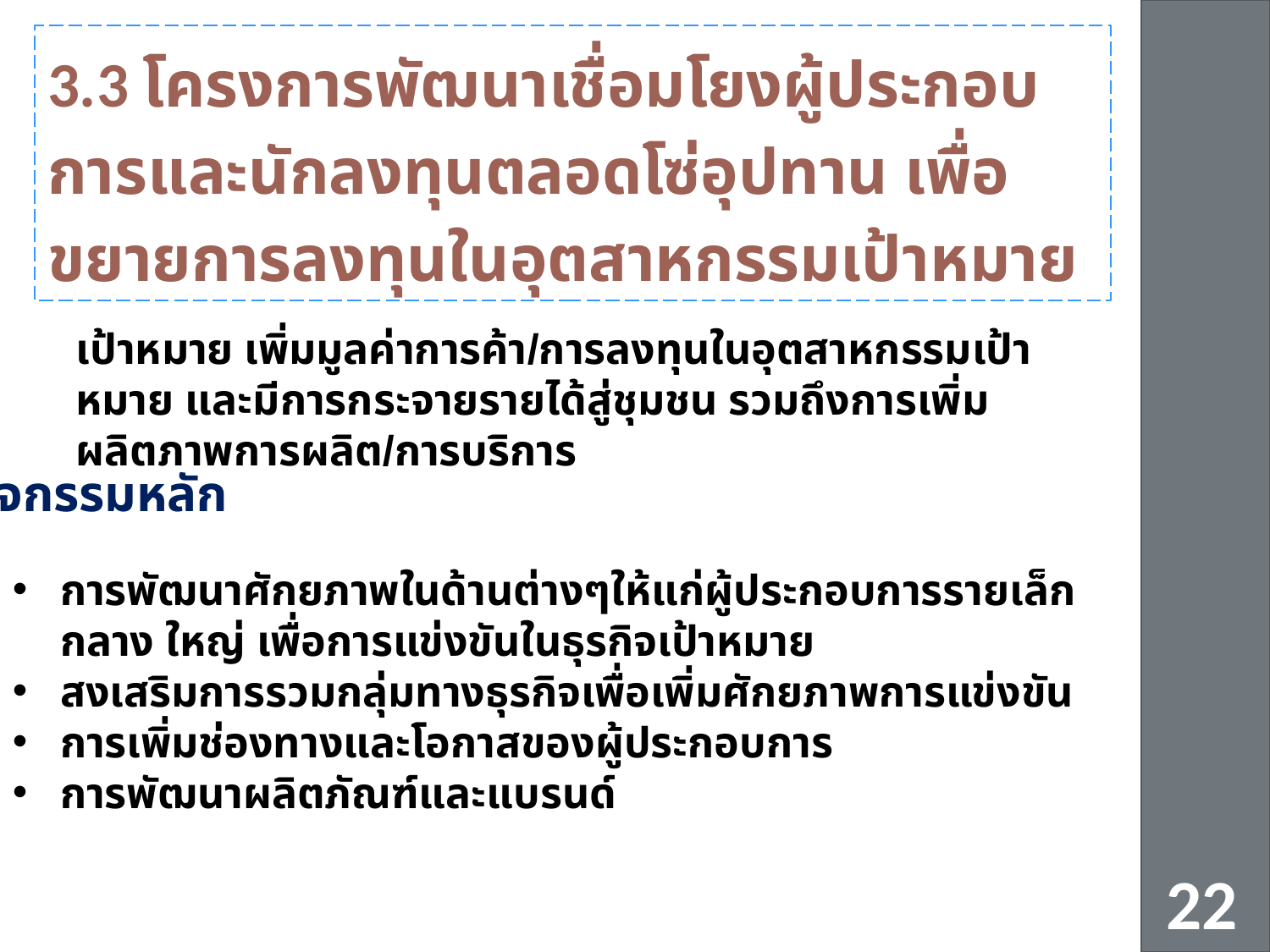

Flagship
project
3.3 โครงการพัฒนาเชื่อมโยงผู้ประกอบการและนักลงทุนตลอดโซ่อุปทาน เพื่อขยายการลงทุนในอุตสาหกรรมเป้าหมาย
	เป้าหมาย เพิ่มมูลค่าการค้า/การลงทุนในอุตสาหกรรมเป้าหมาย และมีการกระจายรายได้สู่ชุมชน รวมถึงการเพิ่มผลิตภาพการผลิต/การบริการ
กิจกรรม
กิจกรรมหลัก

การพัฒนาศักยภาพในด้านต่างๆให้แก่ผู้ประกอบการรายเล็ก กลาง ใหญ่ เพื่อการแข่งขันในธุรกิจเป้าหมาย
สงเสริมการรวมกลุ่มทางธุรกิจเพื่อเพิ่มศักยภาพการแข่งขัน
การเพิ่มช่องทางและโอกาสของผู้ประกอบการ
การพัฒนาผลิตภัณฑ์และแบรนด์

22
22
ร่ายยุทธศาสตร์การพัฒนากลุ่มจังหวัดภาคเหนือตอนบน ๑ (๒๕๕๗-๒๕๖๐)